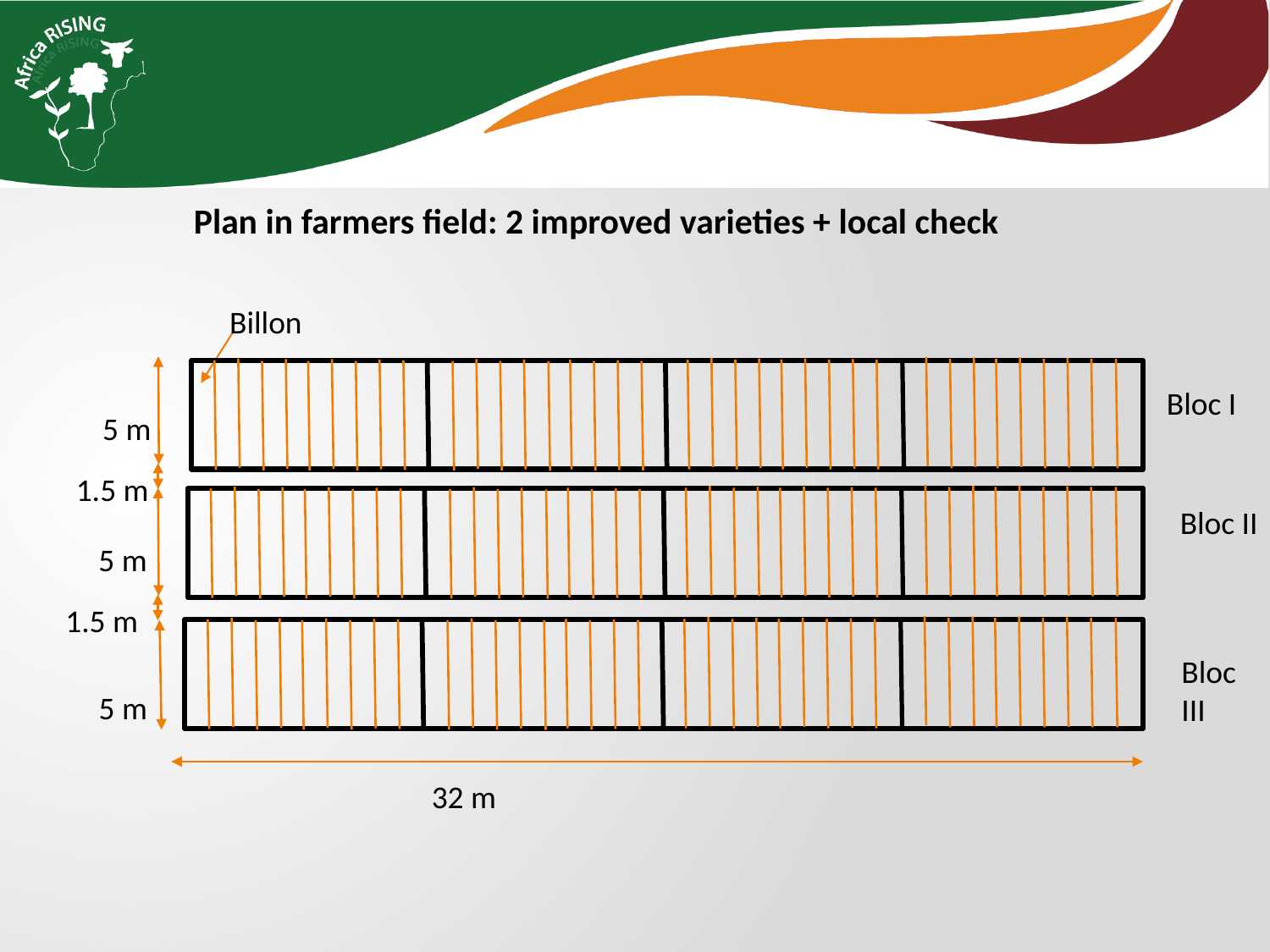

Plan in farmers field: 2 improved varieties + local check
Billon
5 m
1.5 m

5 m
1.5 m

5 m
32 m
Bloc I
Bloc II
Bloc III